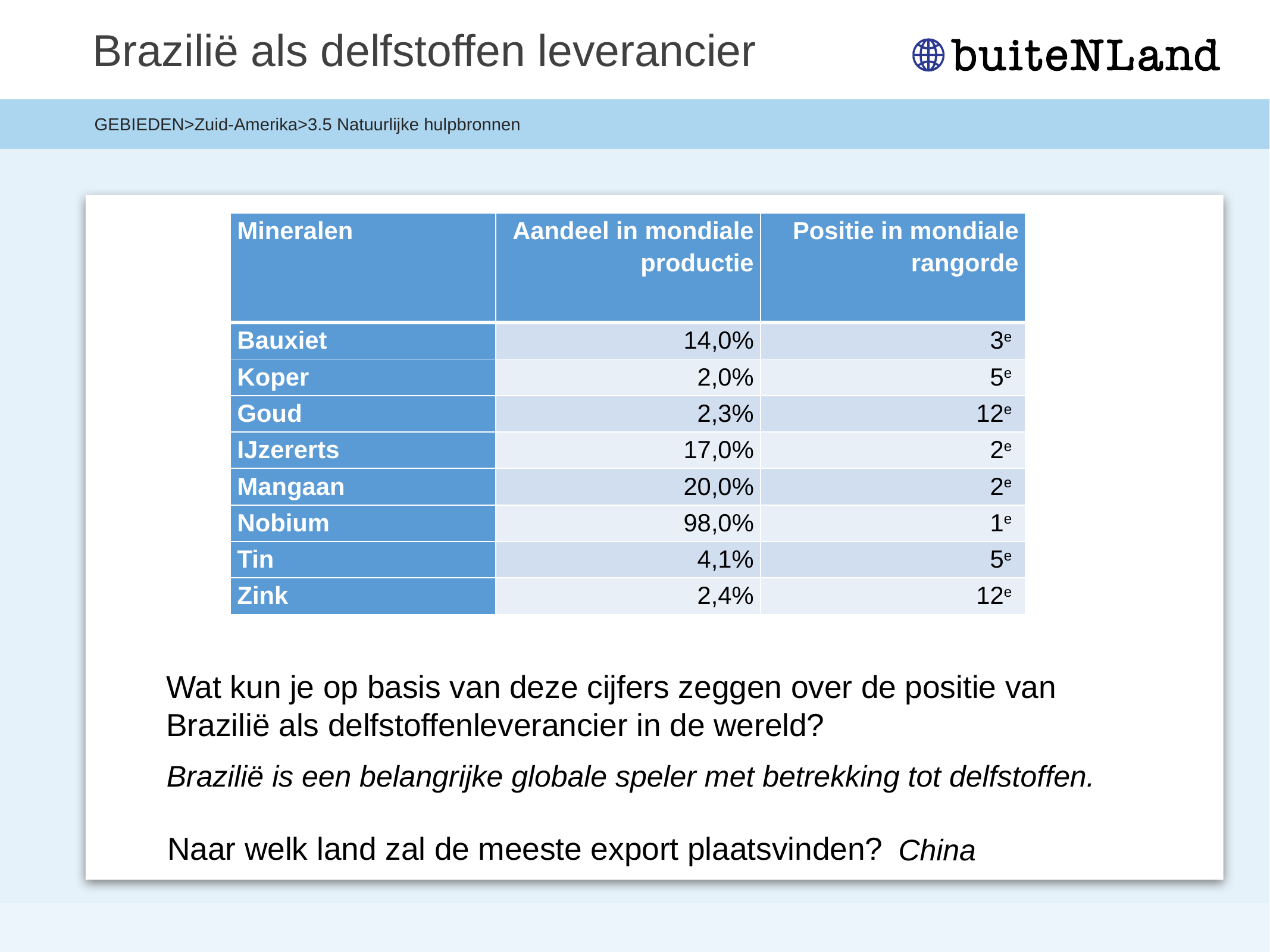

# Brazilië als delfstoffen leverancier
GEBIEDEN>Zuid-Amerika>3.5 Natuurlijke hulpbronnen
| Mineralen | Aandeel in mondiale productie | Positie in mondiale rangorde |
| --- | --- | --- |
| Bauxiet | 14,0% | 3e |
| Koper | 2,0% | 5e |
| Goud | 2,3% | 12e |
| IJzererts | 17,0% | 2e |
| Mangaan | 20,0% | 2e |
| Nobium | 98,0% | 1e |
| Tin | 4,1% | 5e |
| Zink | 2,4% | 12e |
Wat kun je op basis van deze cijfers zeggen over de positie van Brazilië als delfstoffenleverancier in de wereld?
Brazilië is een belangrijke globale speler met betrekking tot delfstoffen.
Naar welk land zal de meeste export plaatsvinden?
China